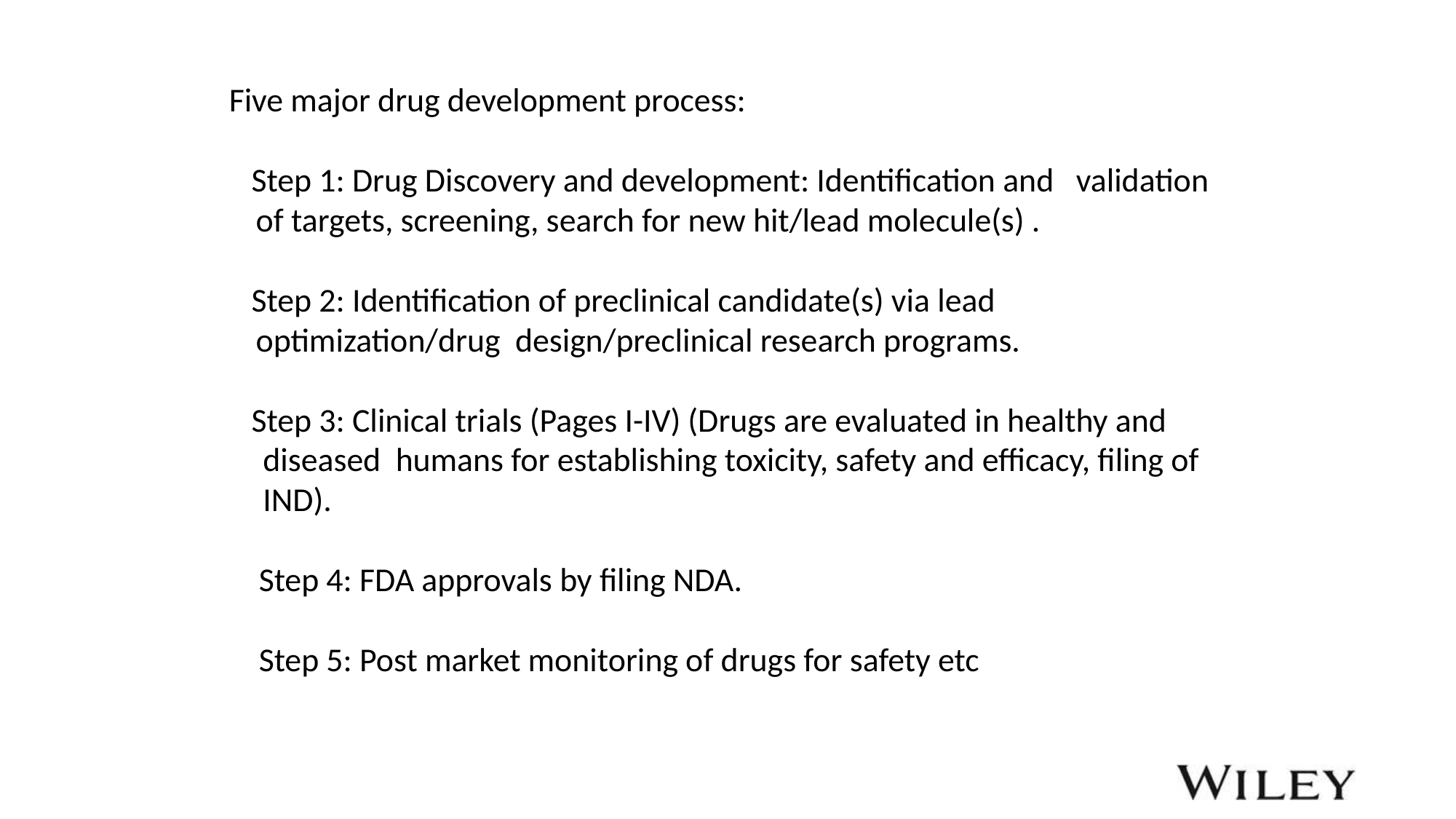

Five major drug development process:

   Step 1: Drug Discovery and development: Identification and   validation of targets, screening, search for new hit/lead molecule(s) .

   Step 2: Identification of preclinical candidate(s) via lead optimization/drug  design/preclinical research programs.

   Step 3: Clinical trials (Pages I-IV) (Drugs are evaluated in healthy and diseased  humans for establishing toxicity, safety and efficacy, filing of IND).

    Step 4: FDA approvals by filing NDA.

    Step 5: Post market monitoring of drugs for safety etc